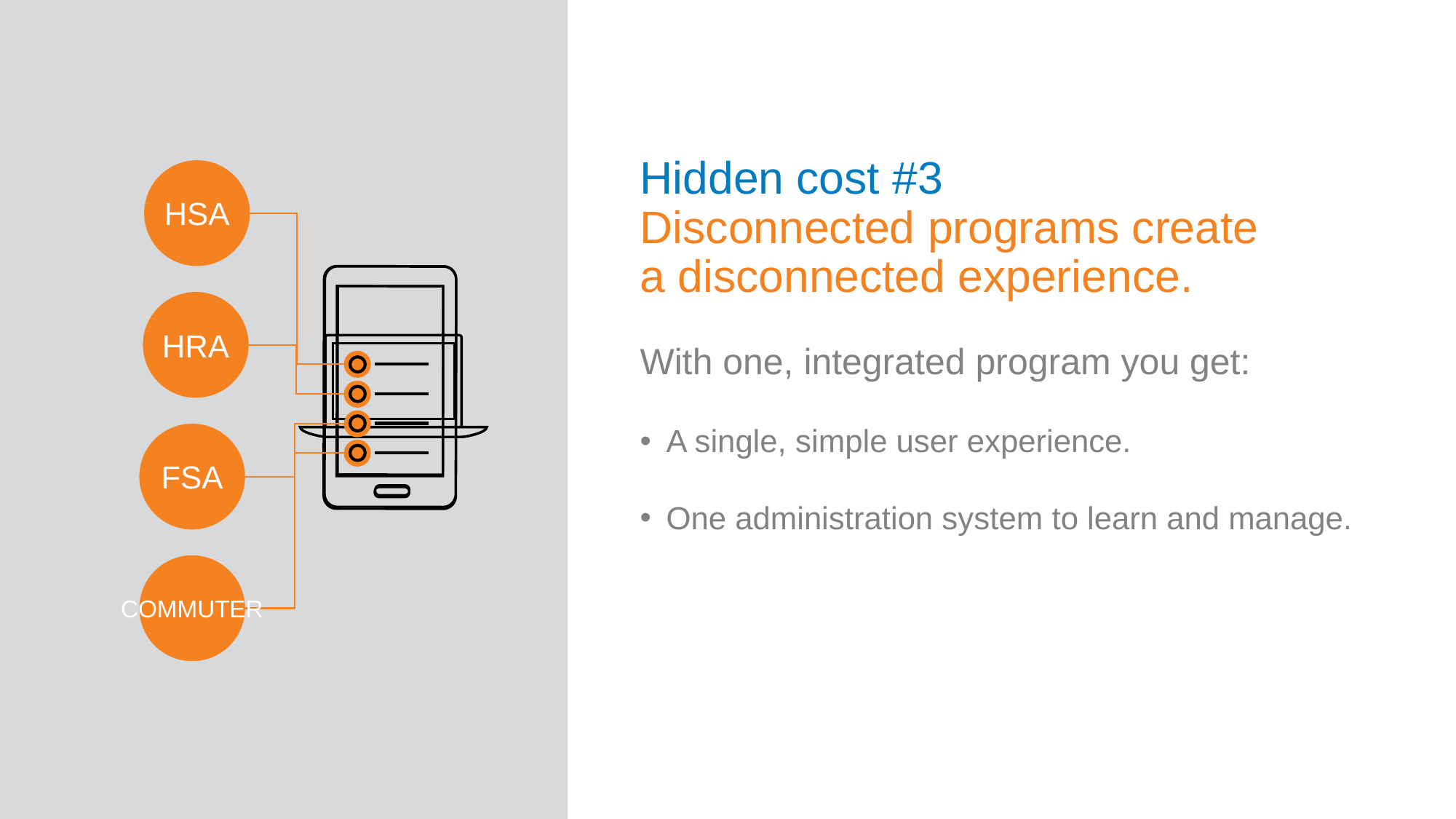

# Hidden cost #3 Disconnected programs create a disconnected experience.

HSA

HRA

With one, integrated program you get:
A single, simple user experience.
One administration system to learn and manage.

FSA

COMMUTER